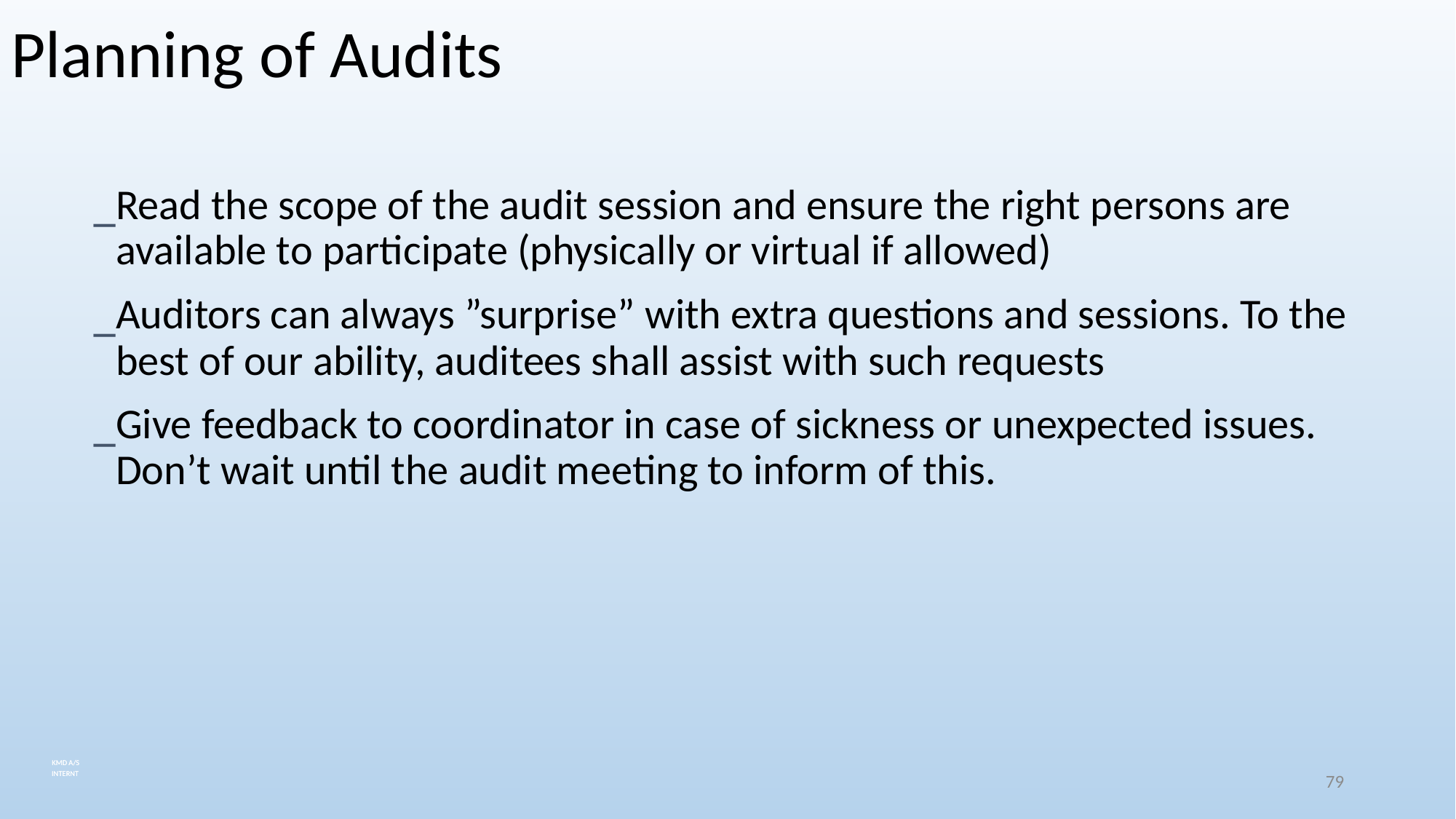

# Planning of Audits
Read the scope of the audit session and ensure the right persons are available to participate (physically or virtual if allowed)
Auditors can always ”surprise” with extra questions and sessions. To the best of our ability, auditees shall assist with such requests
Give feedback to coordinator in case of sickness or unexpected issues. Don’t wait until the audit meeting to inform of this.
79